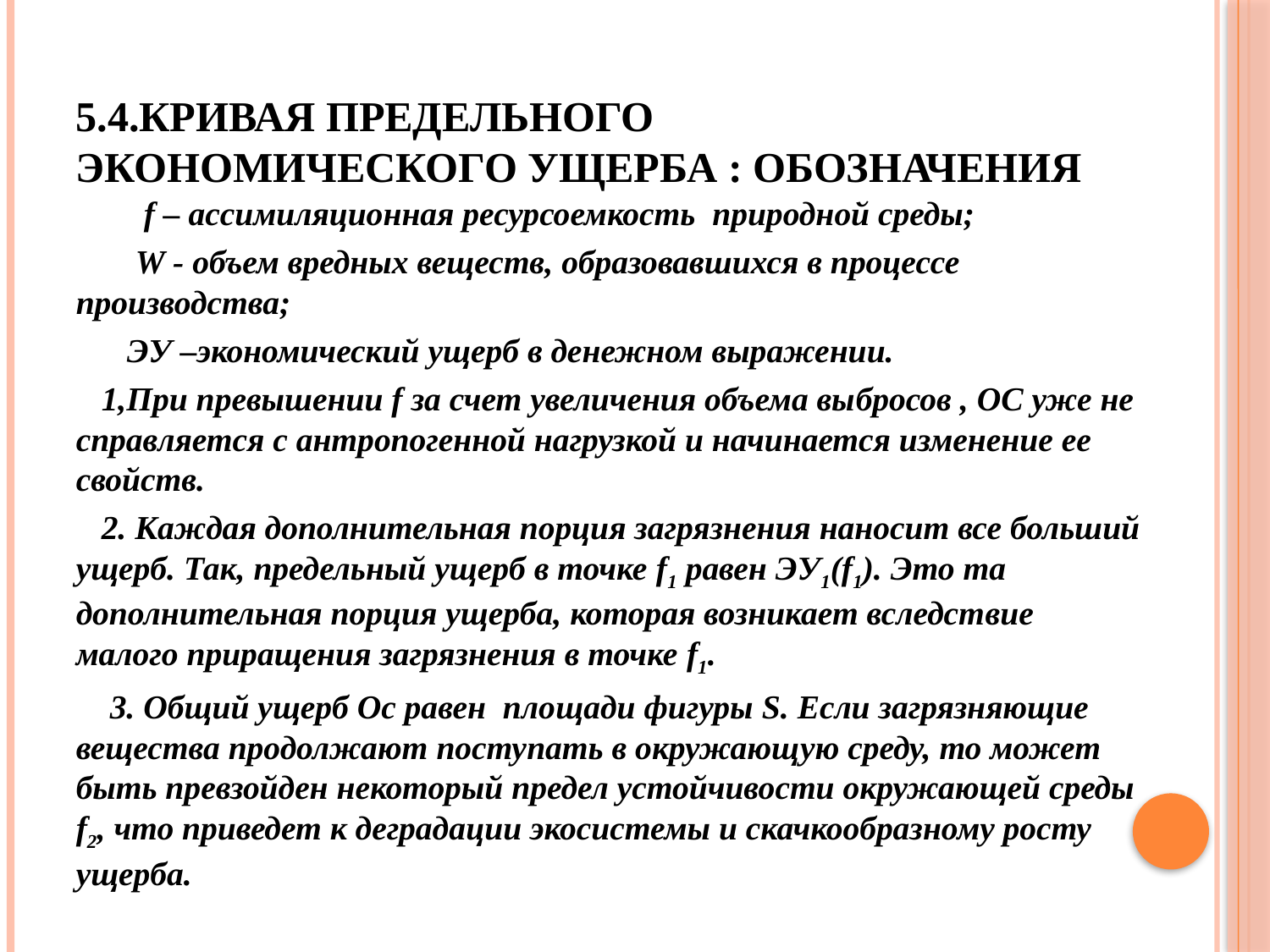

# 5.4.Кривая предельного  экономического ущерба : обозначения
        f – ассимиляционная ресурсоемкость  природной среды;
       W - объем вредных веществ, образовавшихся в процессе производства;
      ЭУ –экономический ущерб в денежном выражении.
   1,При превышении f за счет увеличения объема вы­бросов , ОС уже не справляется с антропогенной нагрузкой и начинается изменение ее свойств.
   2. Каждая дополнительная порция загрязнения наносит все больший ущерб. Так, предельный ущерб в точке f1 равен ЭУ1(f1). Это та дополнительная порция ущерба, которая возникает вследст­вие малого приращения загрязнения в точке f1.
    3. Общий ущерб Ос равен  пло­щади фигуры S. Если загрязняющие вещества продолжают посту­пать в окружающую среду, то может быть превзойден некоторый предел устойчивости окружающей среды f2, что приведет к деграда­ции экосистемы и скачкообразному росту ущерба.